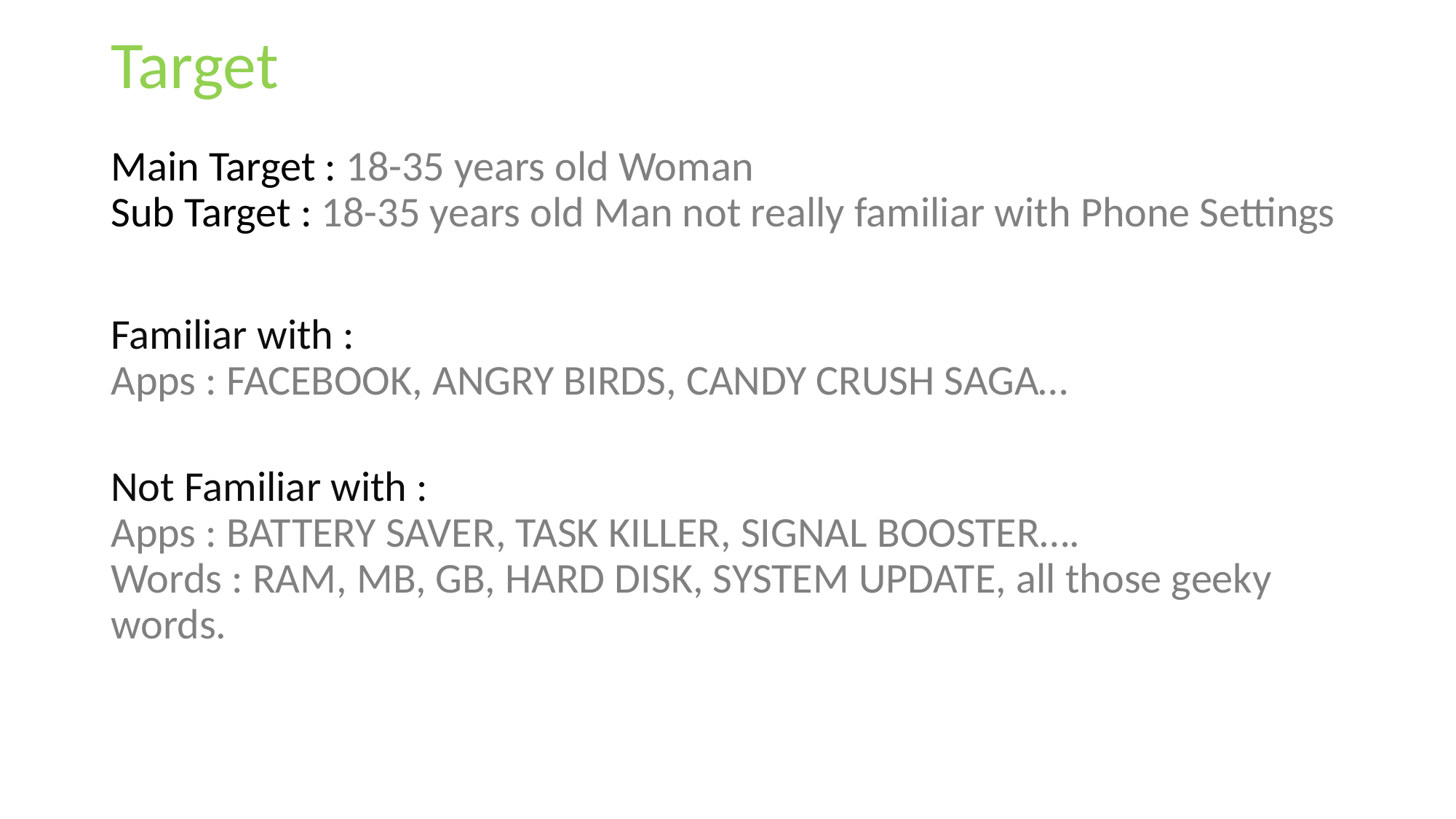

# Target
Main Target : 18-35 years old Woman
Sub Target : 18-35 years old Man not really familiar with Phone Settings

Familiar with :
Apps : FACEBOOK, ANGRY BIRDS, CANDY CRUSH SAGA…
Not Familiar with :
Apps : BATTERY SAVER, TASK KILLER, SIGNAL BOOSTER….
Words : RAM, MB, GB, HARD DISK, SYSTEM UPDATE, all those geeky words.